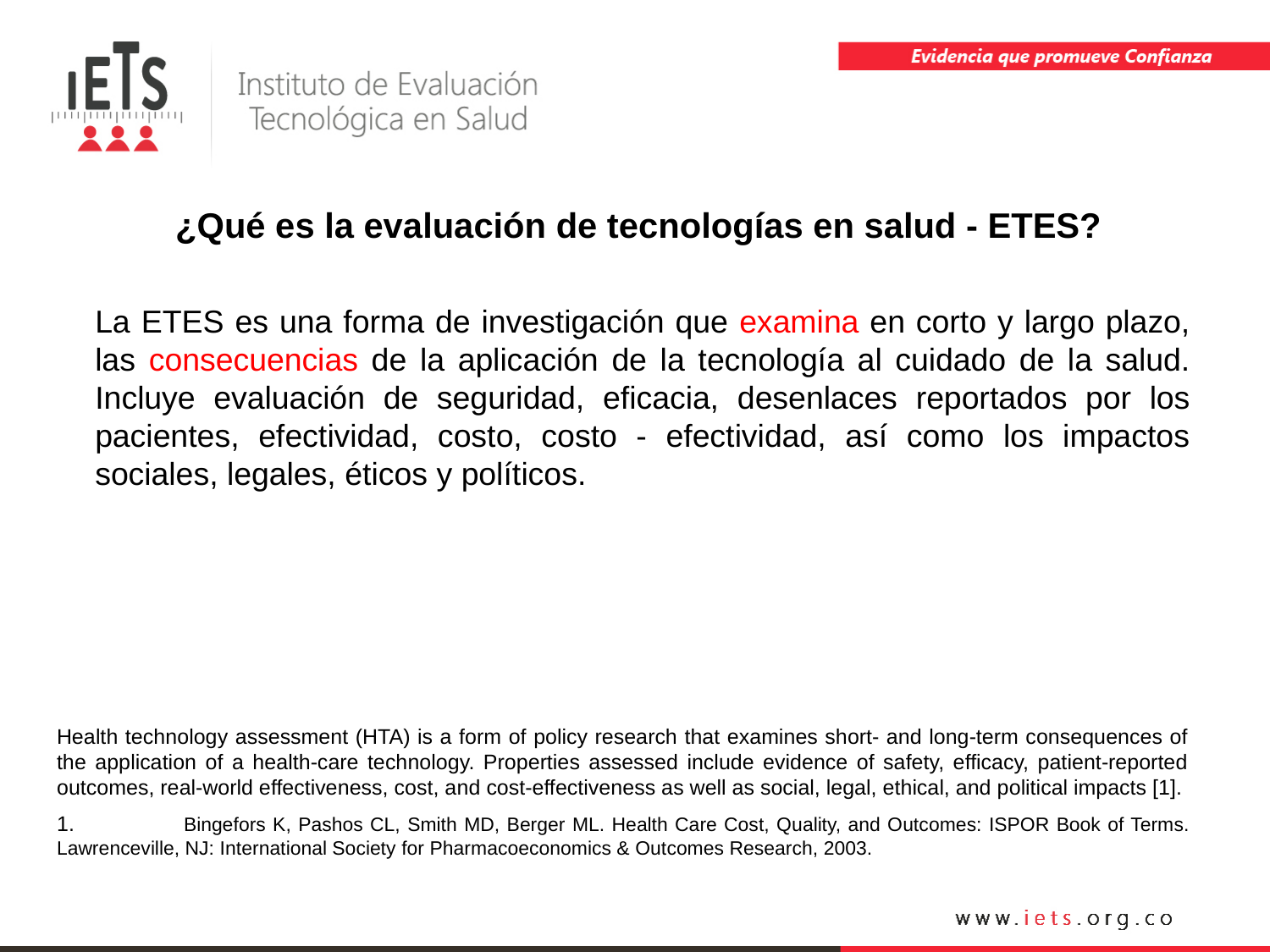

¿Qué es la evaluación de tecnologías en salud - ETES?
La ETES es una forma de investigación que examina en corto y largo plazo, las consecuencias de la aplicación de la tecnología al cuidado de la salud. Incluye evaluación de seguridad, eficacia, desenlaces reportados por los pacientes, efectividad, costo, costo - efectividad, así como los impactos sociales, legales, éticos y políticos.
Health technology assessment (HTA) is a form of policy research that examines short- and long-term consequences of the application of a health-care technology. Properties assessed include evidence of safety, efficacy, patient-reported outcomes, real-world effectiveness, cost, and cost-effectiveness as well as social, legal, ethical, and political impacts [1].

1.	Bingefors K, Pashos CL, Smith MD, Berger ML. Health Care Cost, Quality, and Outcomes: ISPOR Book of Terms. Lawrenceville, NJ: International Society for Pharmacoeconomics & Outcomes Research, 2003.